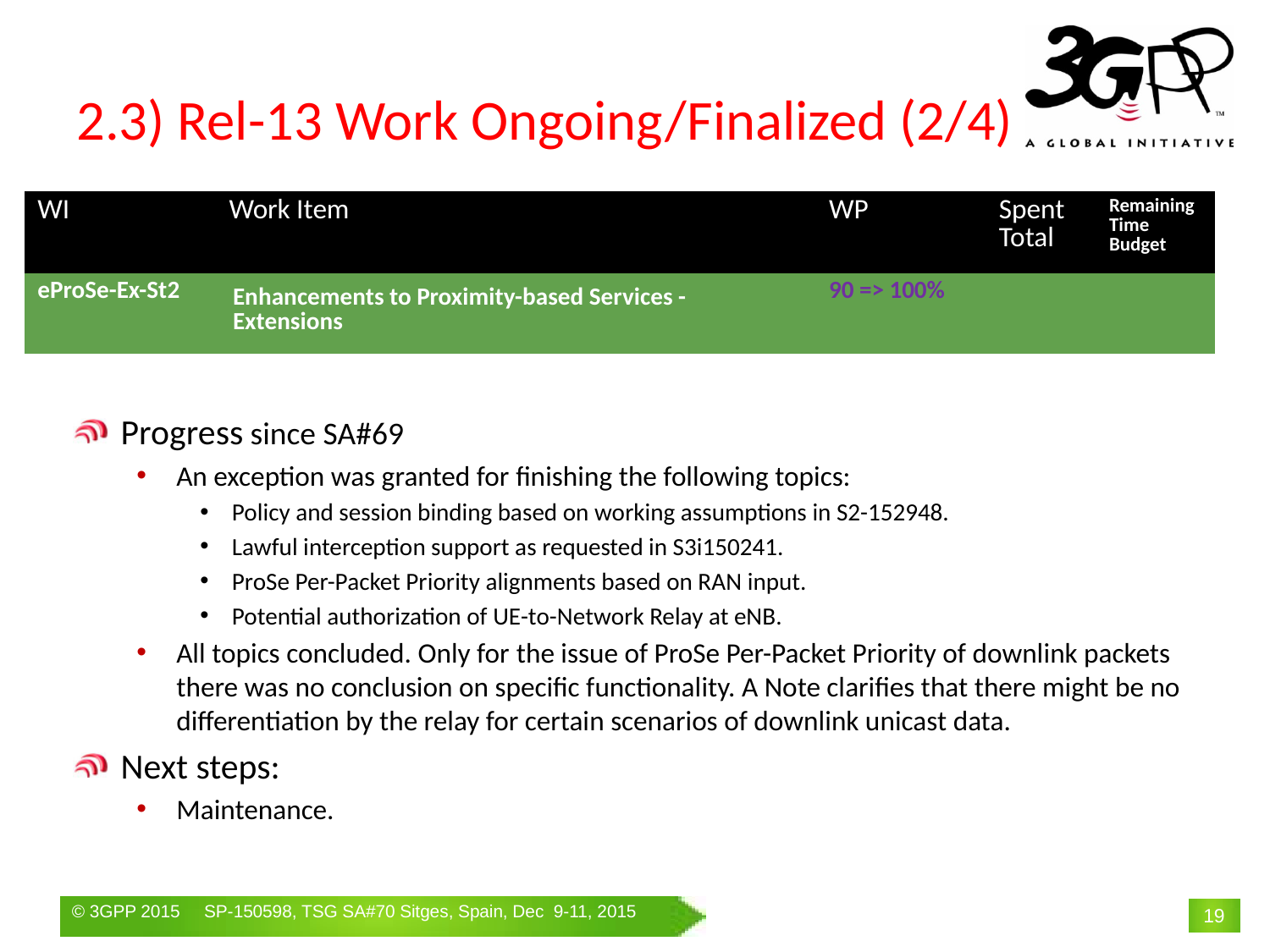

# 2.3) Rel-13 Work Ongoing/Finalized (2/4)
| WI | Work Item | WP | Spent Total | Remaining Time Budget |
| --- | --- | --- | --- | --- |
| eProSe-Ex-St2 | Enhancements to Proximity-based Services - Extensions | 90 => 100% |  |  |
Progress since SA#69
An exception was granted for finishing the following topics:
Policy and session binding based on working assumptions in S2-152948.
Lawful interception support as requested in S3i150241.
ProSe Per-Packet Priority alignments based on RAN input.
Potential authorization of UE-to-Network Relay at eNB.
All topics concluded. Only for the issue of ProSe Per-Packet Priority of downlink packets there was no conclusion on specific functionality. A Note clarifies that there might be no differentiation by the relay for certain scenarios of downlink unicast data.
Next steps:
Maintenance.